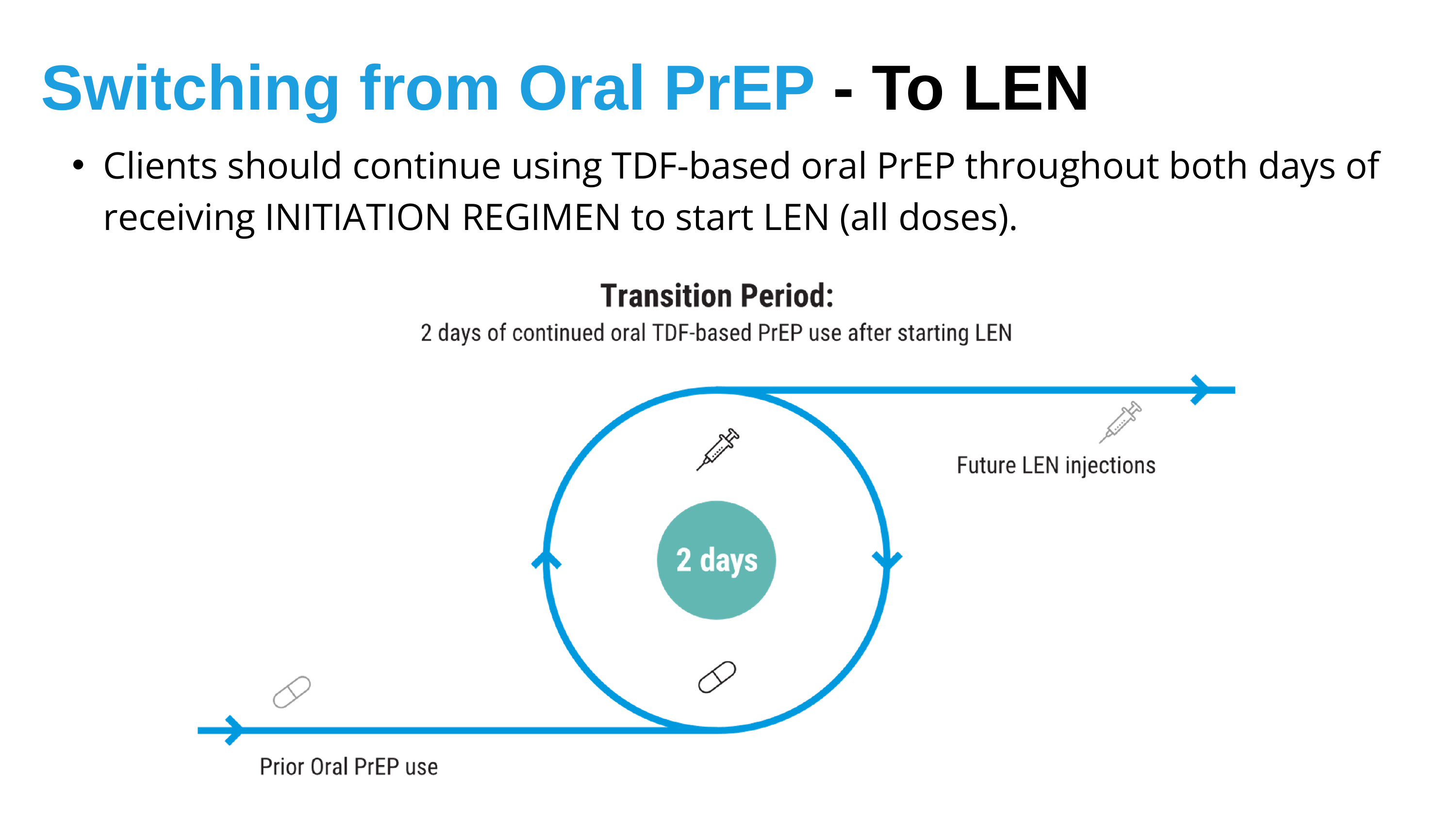

Switching from Oral PrEP - To LEN
Clients should continue using TDF-based oral PrEP throughout both days of receiving INITIATION REGIMEN to start LEN (all doses).